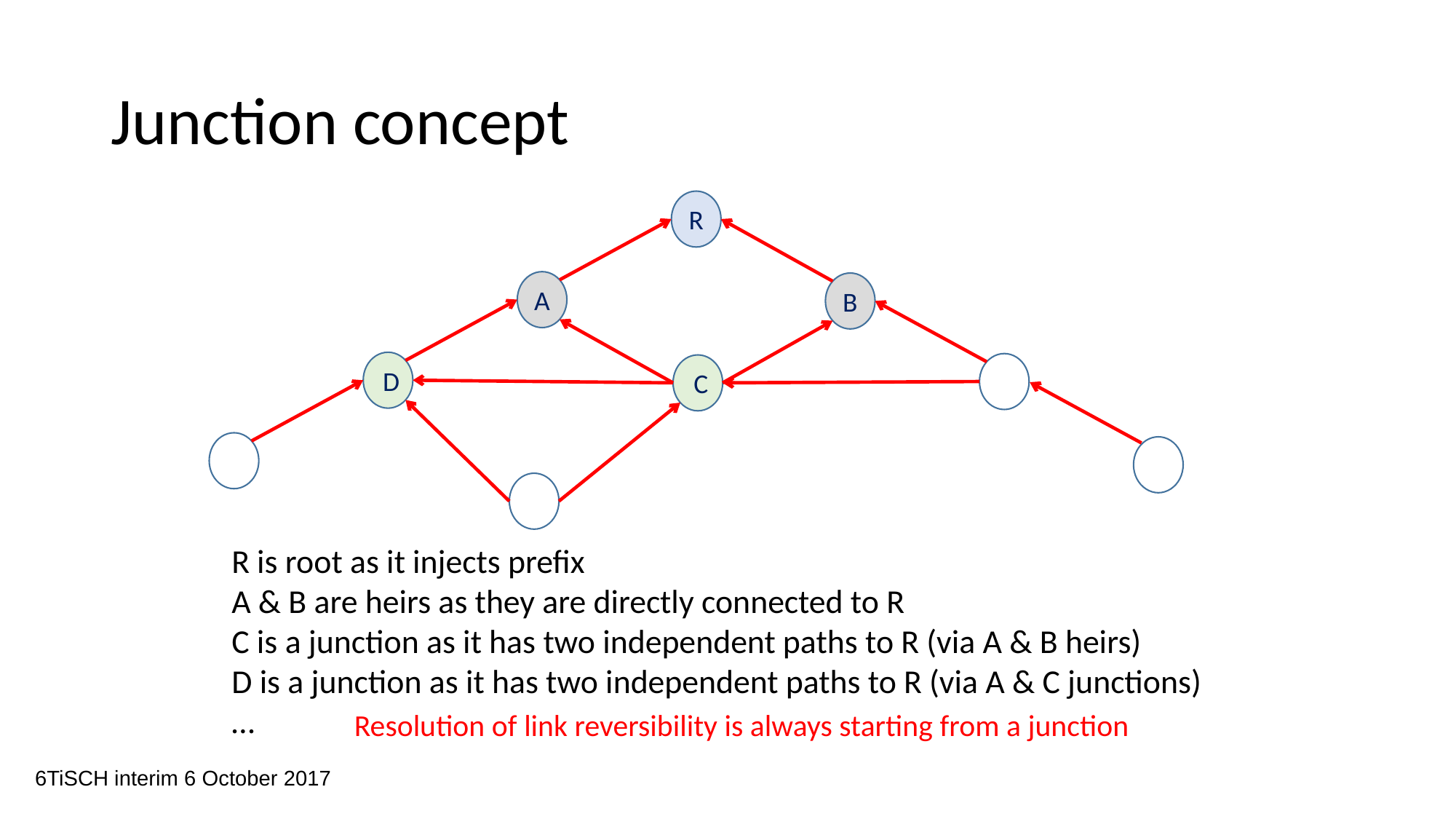

# Junction concept
R
A
B
 D

 C

R is root as it injects prefix
A & B are heirs as they are directly connected to R
C is a junction as it has two independent paths to R (via A & B heirs)
D is a junction as it has two independent paths to R (via A & C junctions)
…
Resolution of link reversibility is always starting from a junction